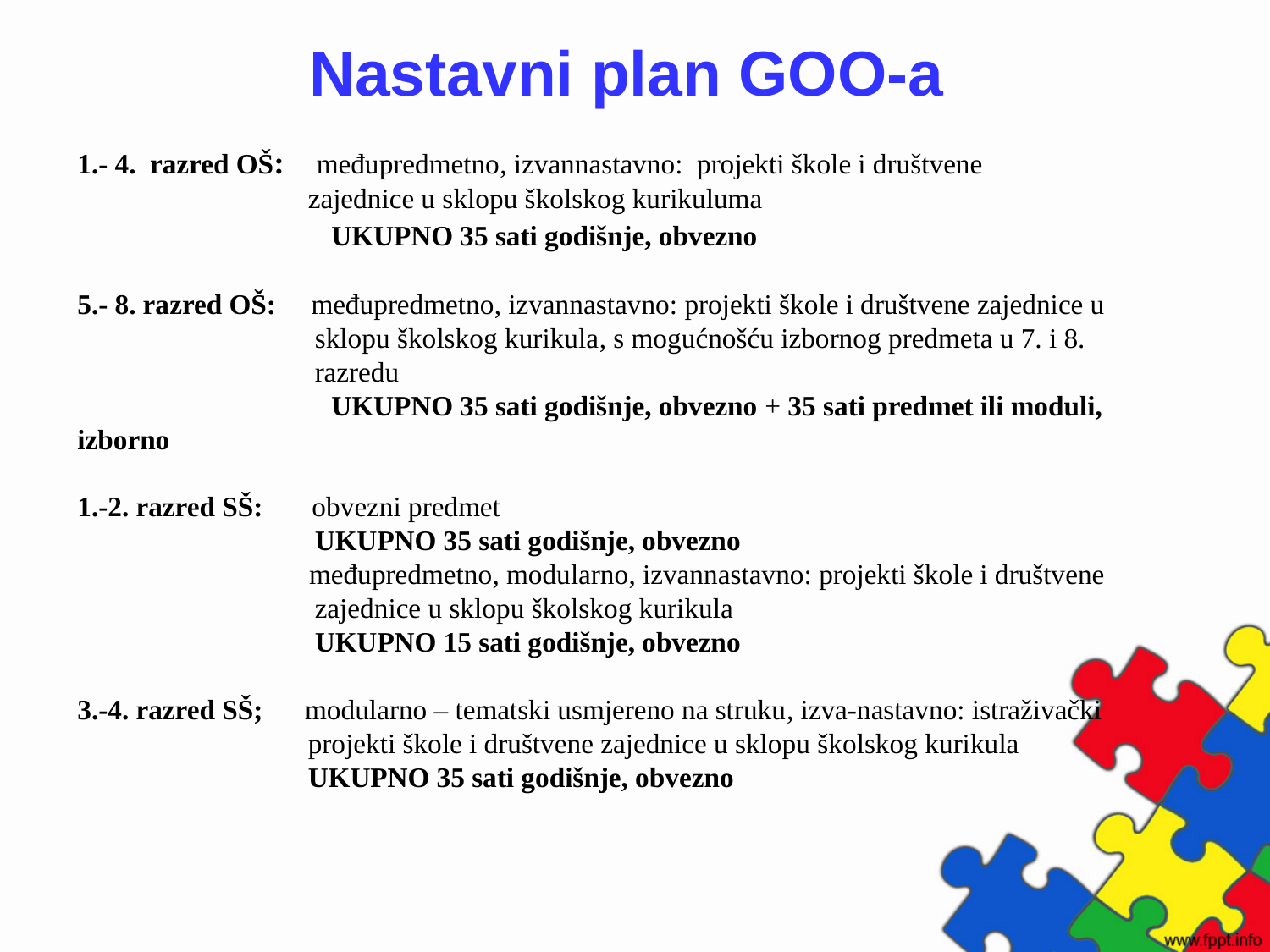

# Nastavni plan GOO-a
1.- 4.  razred OŠ:    međupredmetno, izvannastavno:  projekti škole i društvene
                                 zajednice u sklopu školskog kurikuluma
		UKUPNO 35 sati godišnje, obvezno

5.- 8. razred OŠ:     međupredmetno, izvannastavno: projekti škole i društvene zajednice u
                                  sklopu školskog kurikula, s mogućnošću izbornog predmeta u 7. i 8.
                                  razredu
		UKUPNO 35 sati godišnje, obvezno + 35 sati predmet ili moduli, izborno

1.-2. razred SŠ:       obvezni predmet
                                  UKUPNO 35 sati godišnje, obvezno
	               međupredmetno, modularno, izvannastavno: projekti škole i društvene
                                  zajednice u sklopu školskog kurikula
                                  UKUPNO 15 sati godišnje, obvezno

3.-4. razred SŠ;      modularno – tematski usmjereno na struku, izva-nastavno: istraživački
                                 projekti škole i društvene zajednice u sklopu školskog kurikula
                                 UKUPNO 35 sati godišnje, obvezno